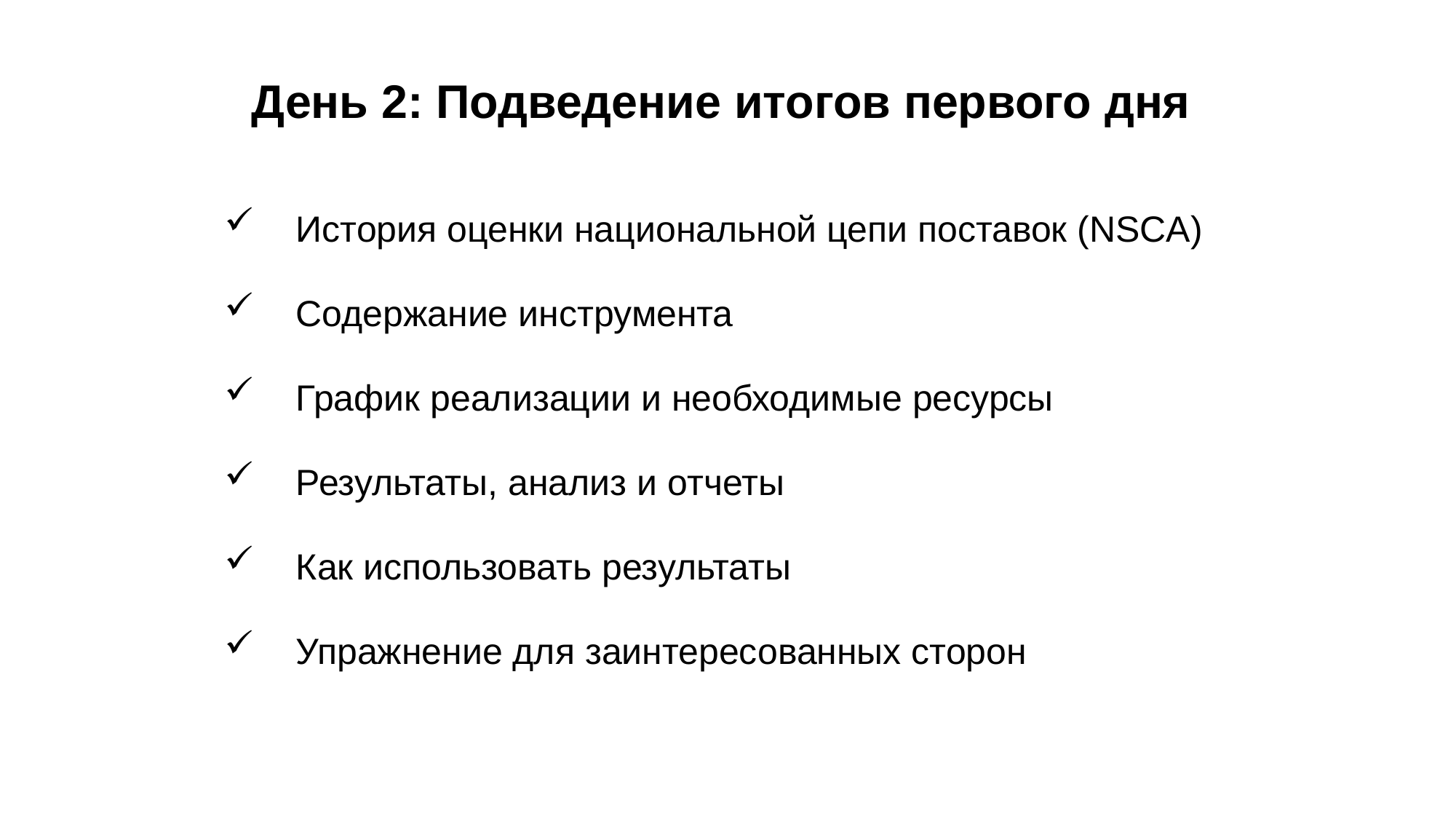

# День 2: Подведение итогов первого дня
История оценки национальной цепи поставок (NSCA)
Содержание инструмента
График реализации и необходимые ресурсы
Результаты, анализ и отчеты
Как использовать результаты
Упражнение для заинтересованных сторон